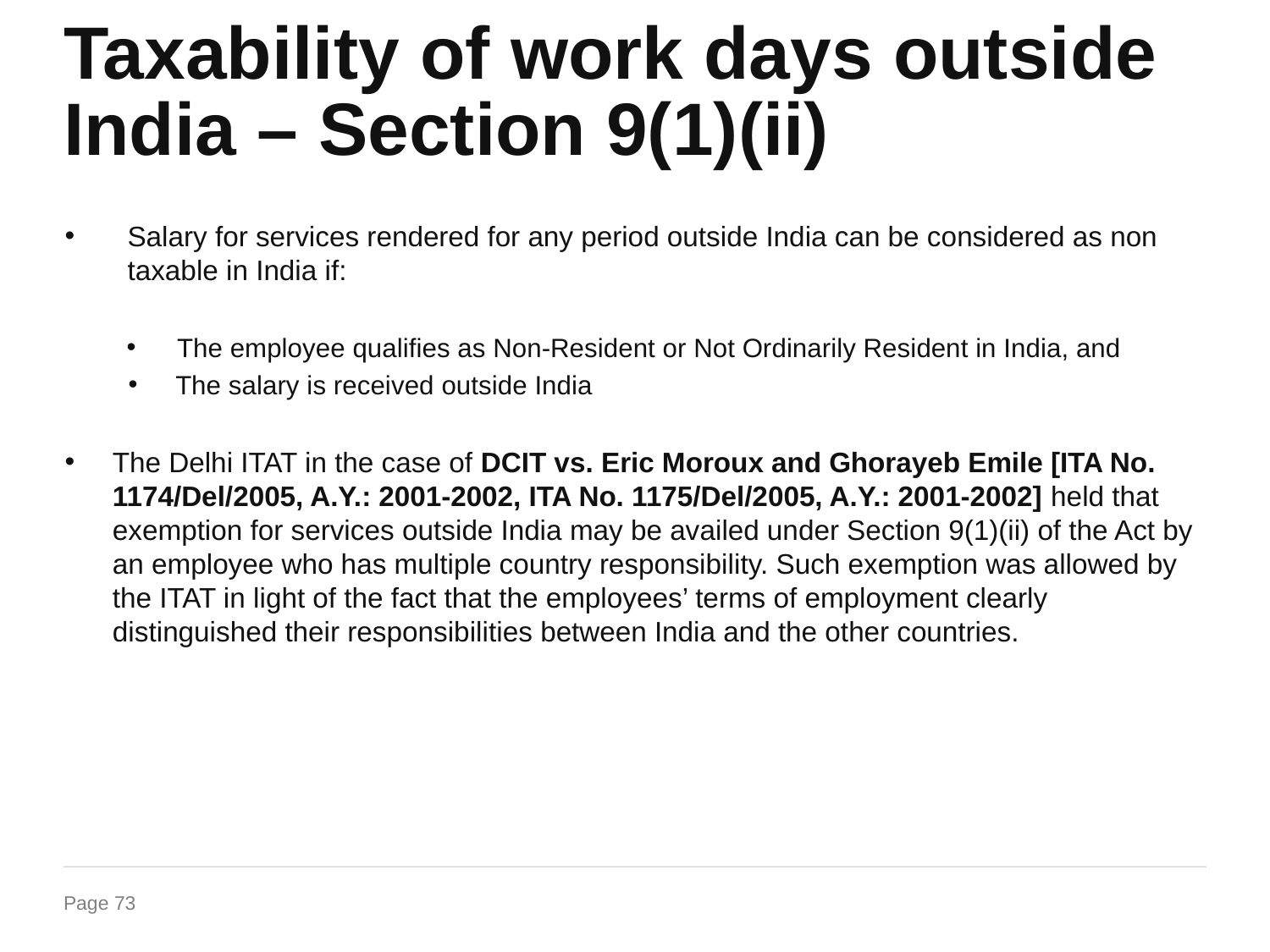

# Taxability of work days outside India – Section 9(1)(ii)
Salary for services rendered for any period outside India can be considered as non taxable in India if:

The employee qualifies as Non-Resident or Not Ordinarily Resident in India, and
 The salary is received outside India

The Delhi ITAT in the case of DCIT vs. Eric Moroux and Ghorayeb Emile [ITA No. 1174/Del/2005, A.Y.: 2001-2002, ITA No. 1175/Del/2005, A.Y.: 2001-2002] held that exemption for services outside India may be availed under Section 9(1)(ii) of the Act by an employee who has multiple country responsibility. Such exemption was allowed by the ITAT in light of the fact that the employees’ terms of employment clearly distinguished their responsibilities between India and the other countries.